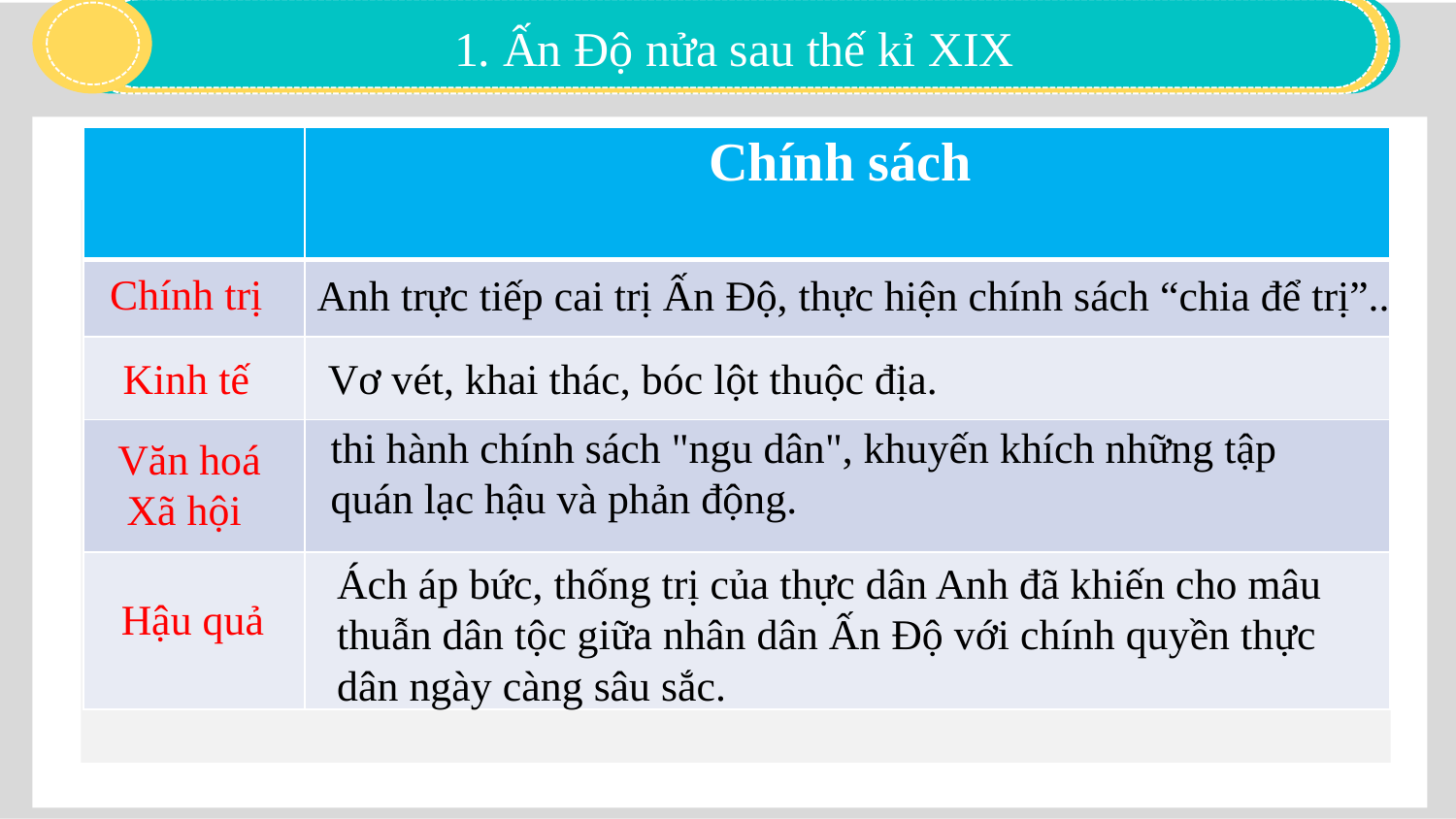

1. Ấn Độ nửa sau thế kỉ XIX

|  | Chính sách |
| --- | --- |
|  |  |
|  |  |
|  |  |
|  |  |

Chính trị
Anh trực tiếp cai trị Ấn Độ, thực hiện chính sách “chia để trị”..
Kinh tế
Vơ vét, khai thác, bóc lột thuộc địa.
thi hành chính sách "ngu dân", khuyến khích những tập quán lạc hậu và phản động.
Văn hoá
Xã hội
Ách áp bức, thống trị của thực dân Anh đã khiến cho mâu thuẫn dân tộc giữa nhân dân Ấn Độ với chính quyền thực dân ngày càng sâu sắc.
Hậu quả